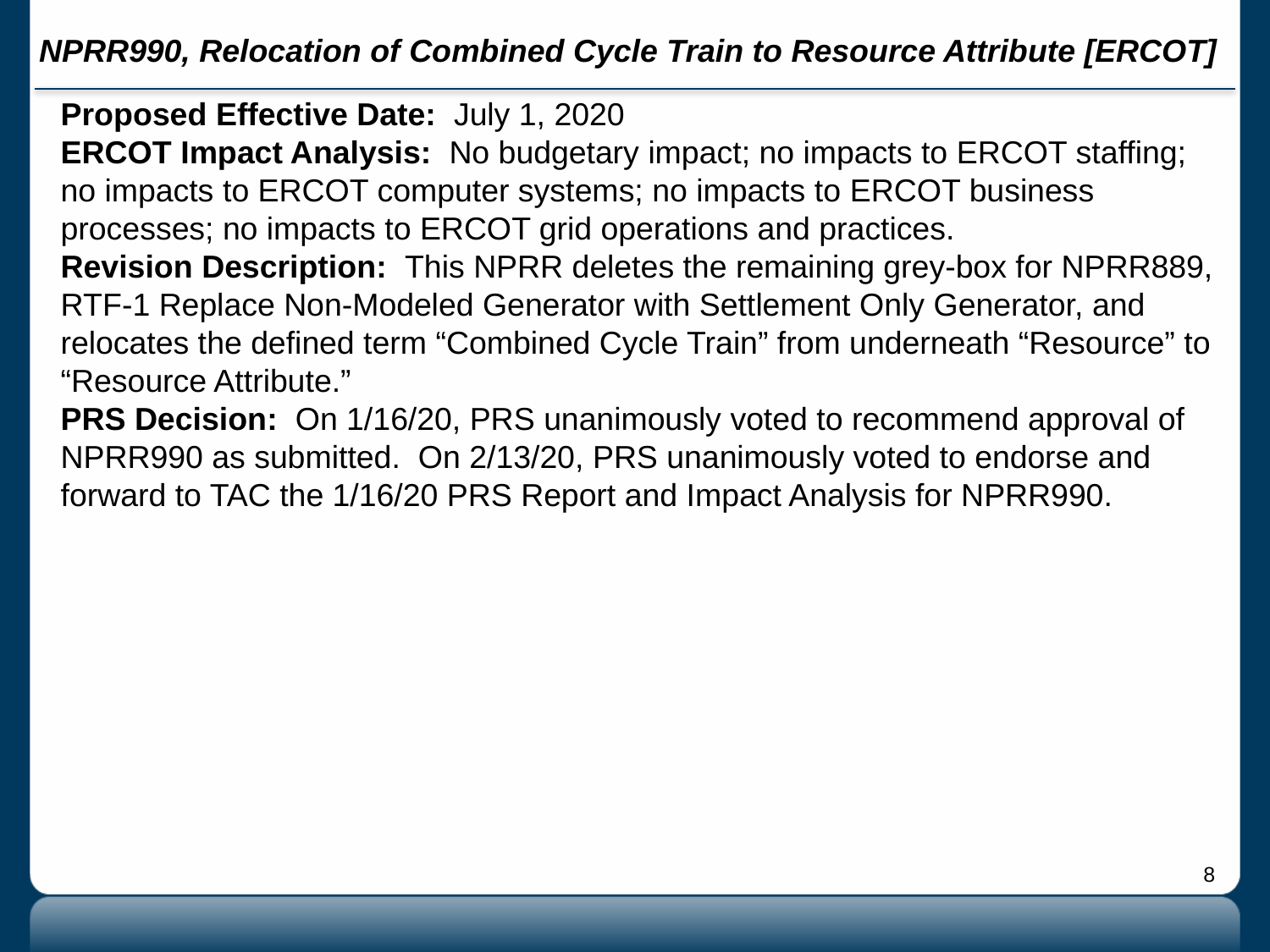

# NPRR990, Relocation of Combined Cycle Train to Resource Attribute [ERCOT]
Proposed Effective Date:  July 1, 2020
ERCOT Impact Analysis:  No budgetary impact; no impacts to ERCOT staffing; no impacts to ERCOT computer systems; no impacts to ERCOT business processes; no impacts to ERCOT grid operations and practices.
Revision Description:  This NPRR deletes the remaining grey-box for NPRR889, RTF-1 Replace Non-Modeled Generator with Settlement Only Generator, and relocates the defined term “Combined Cycle Train” from underneath “Resource” to “Resource Attribute.”
PRS Decision:  On 1/16/20, PRS unanimously voted to recommend approval of NPRR990 as submitted.  On 2/13/20, PRS unanimously voted to endorse and forward to TAC the 1/16/20 PRS Report and Impact Analysis for NPRR990.